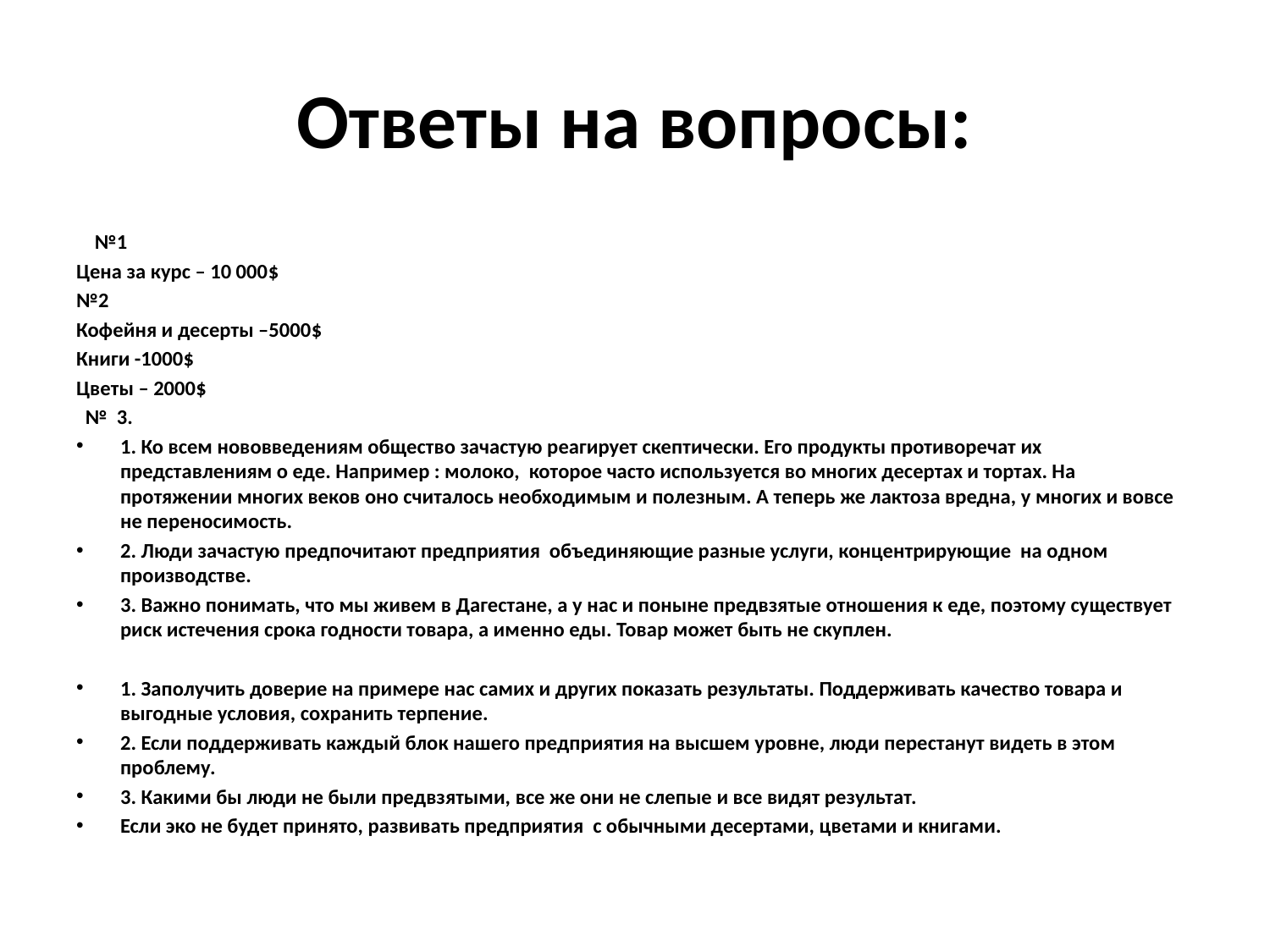

# Ответы на вопросы:
    №1
Цена за курс – 10 000$
№2
Кофейня и десерты –5000$
Книги -1000$
Цветы – 2000$
  №  3.
1. Ко всем нововведениям общество зачастую реагирует скептически. Его продукты противоречат их представлениям о еде. Например : молоко,  которое часто используется во многих десертах и тортах. На протяжении многих веков оно считалось необходимым и полезным. А теперь же лактоза вредна, у многих и вовсе не переносимость.
2. Люди зачастую предпочитают предприятия  объединяющие разные услуги, концентрирующие  на одном производстве.
3. Важно понимать, что мы живем в Дагестане, а у нас и поныне предвзятые отношения к еде, поэтому существует риск истечения срока годности товара, а именно еды. Товар может быть не скуплен.

1. Заполучить доверие на примере нас самих и других показать результаты. Поддерживать качество товара и выгодные условия, сохранить терпение.
2. Если поддерживать каждый блок нашего предприятия на высшем уровне, люди перестанут видеть в этом проблему.
3. Какими бы люди не были предвзятыми, все же они не слепые и все видят результат.
Если эко не будет принято, развивать предприятия  с обычными десертами, цветами и книгами.